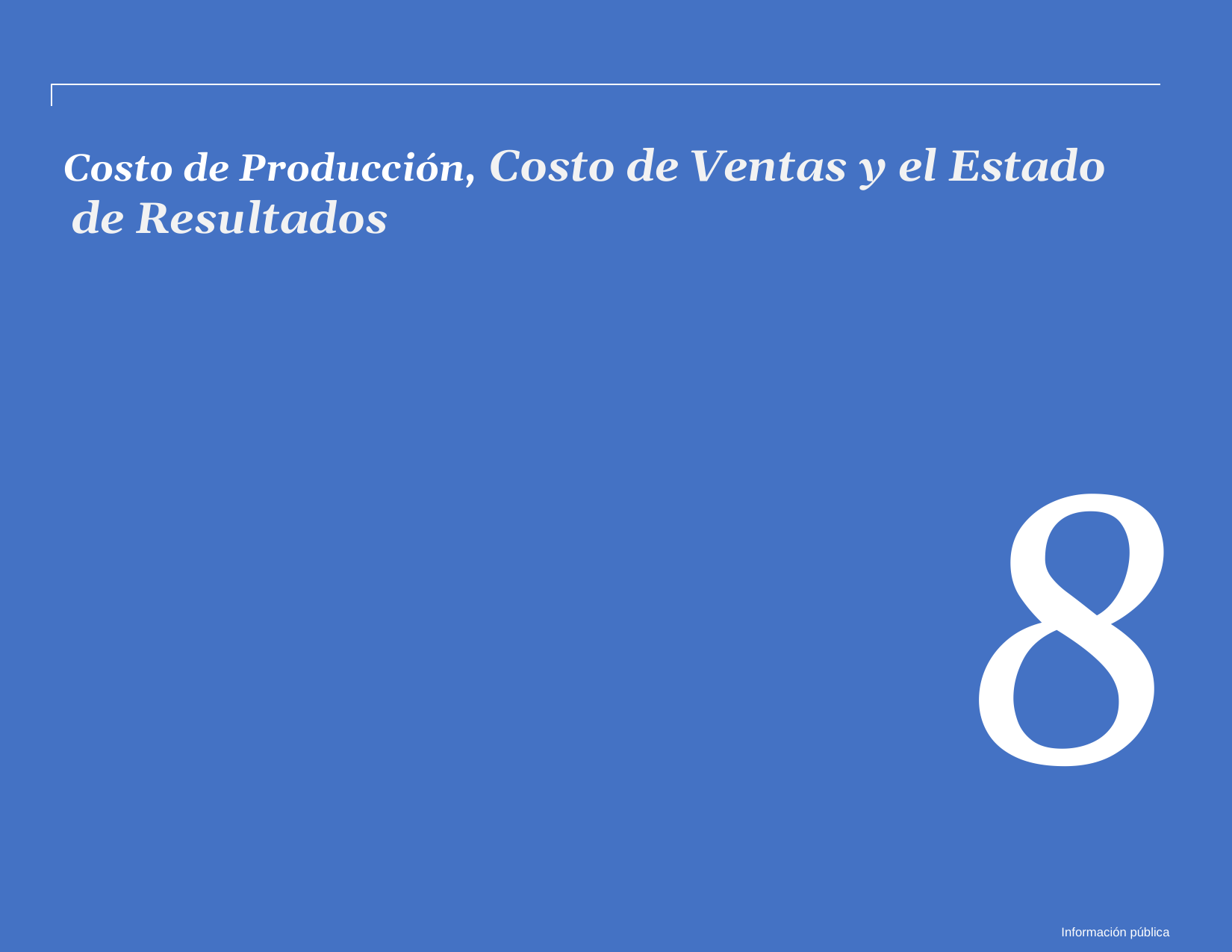

Costo de Producción, Costo de Ventas y el Estado de Resultados
8